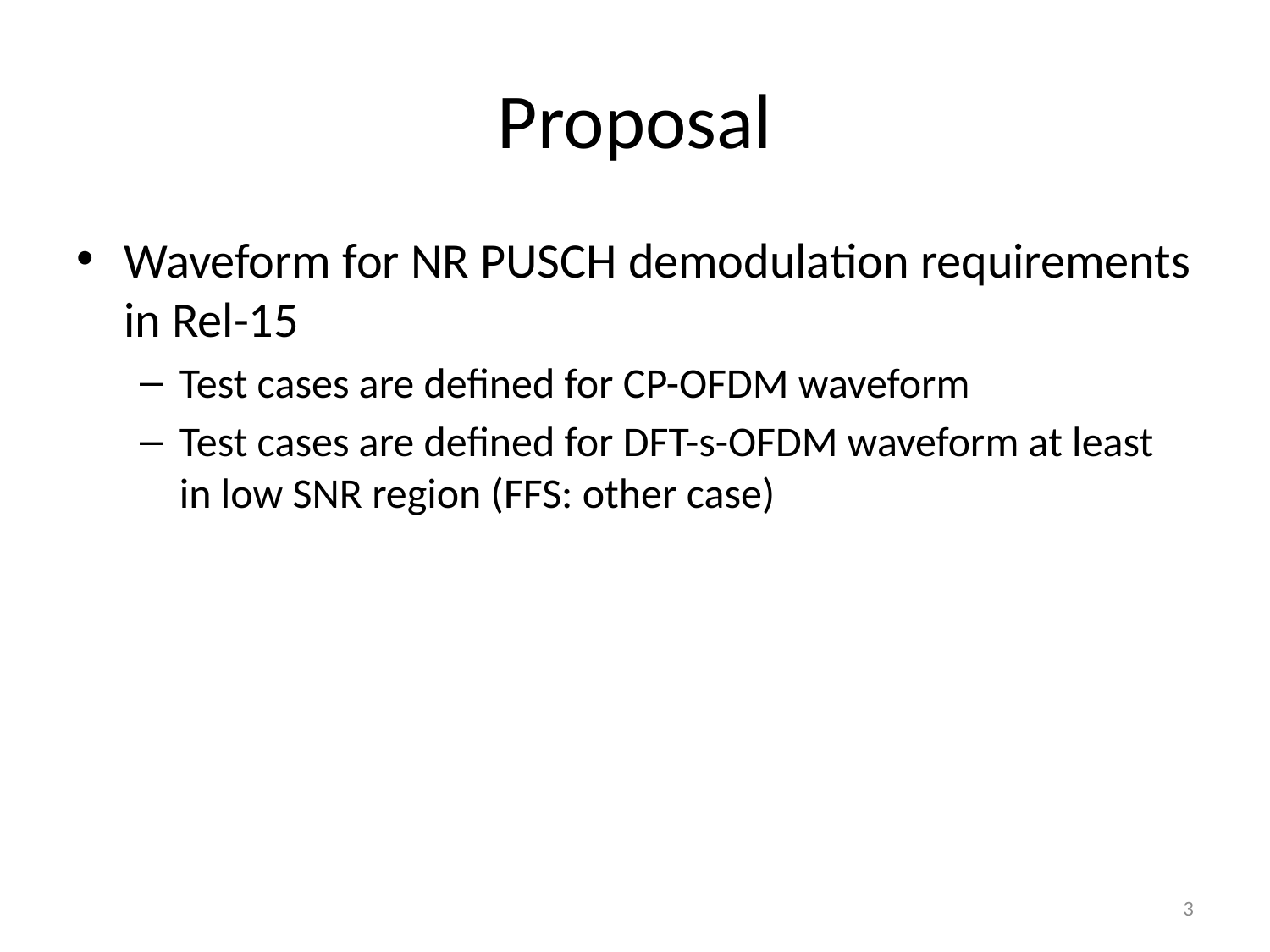

# Proposal
Waveform for NR PUSCH demodulation requirements in Rel-15
Test cases are defined for CP-OFDM waveform
Test cases are defined for DFT-s-OFDM waveform at least in low SNR region (FFS: other case)

3